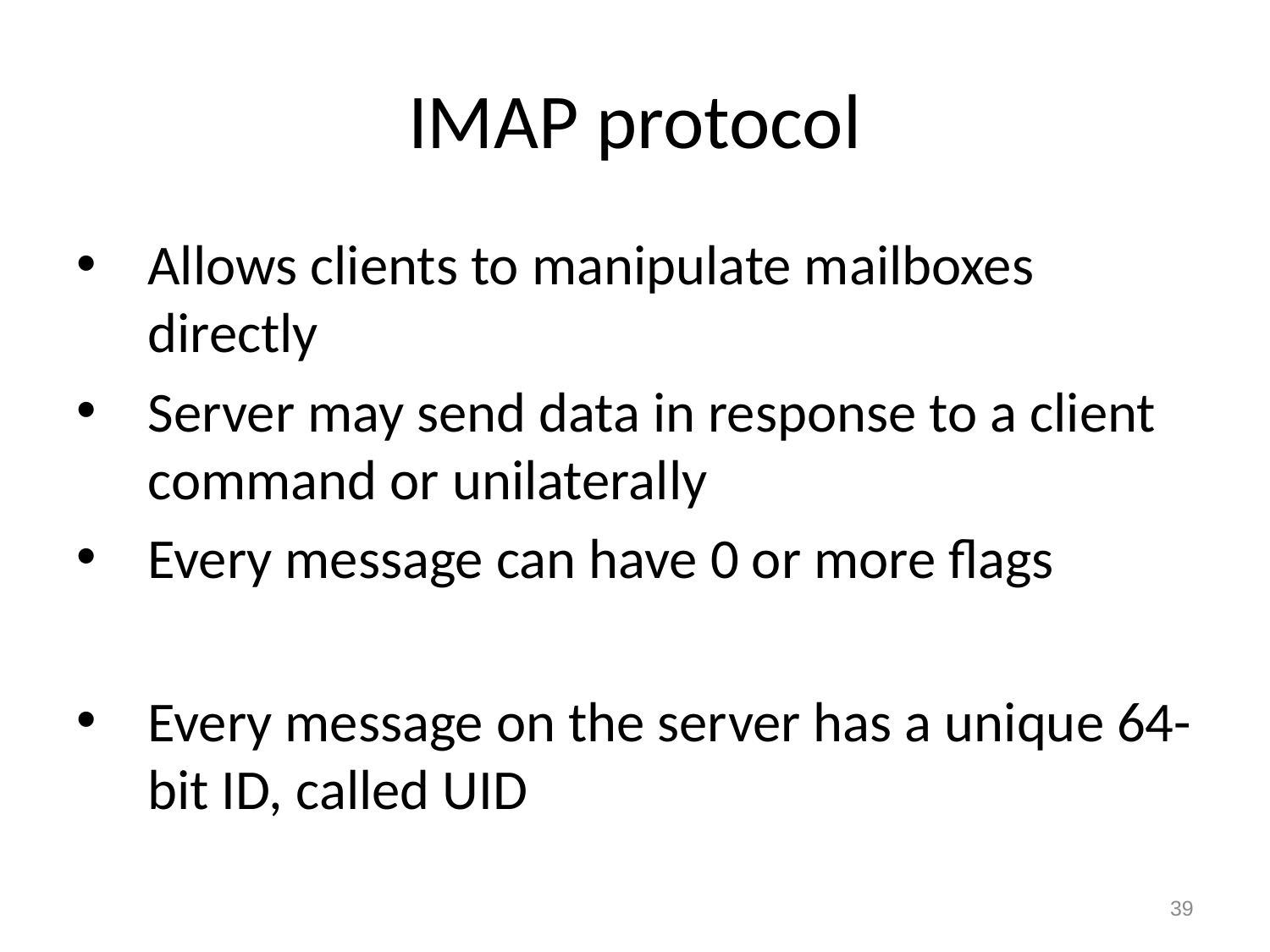

# IMAP protocol
Allows clients to manipulate mailboxes directly
Server may send data in response to a client command or unilaterally
Every message can have 0 or more flags

Every message on the server has a unique 64-bit ID, called UID
39